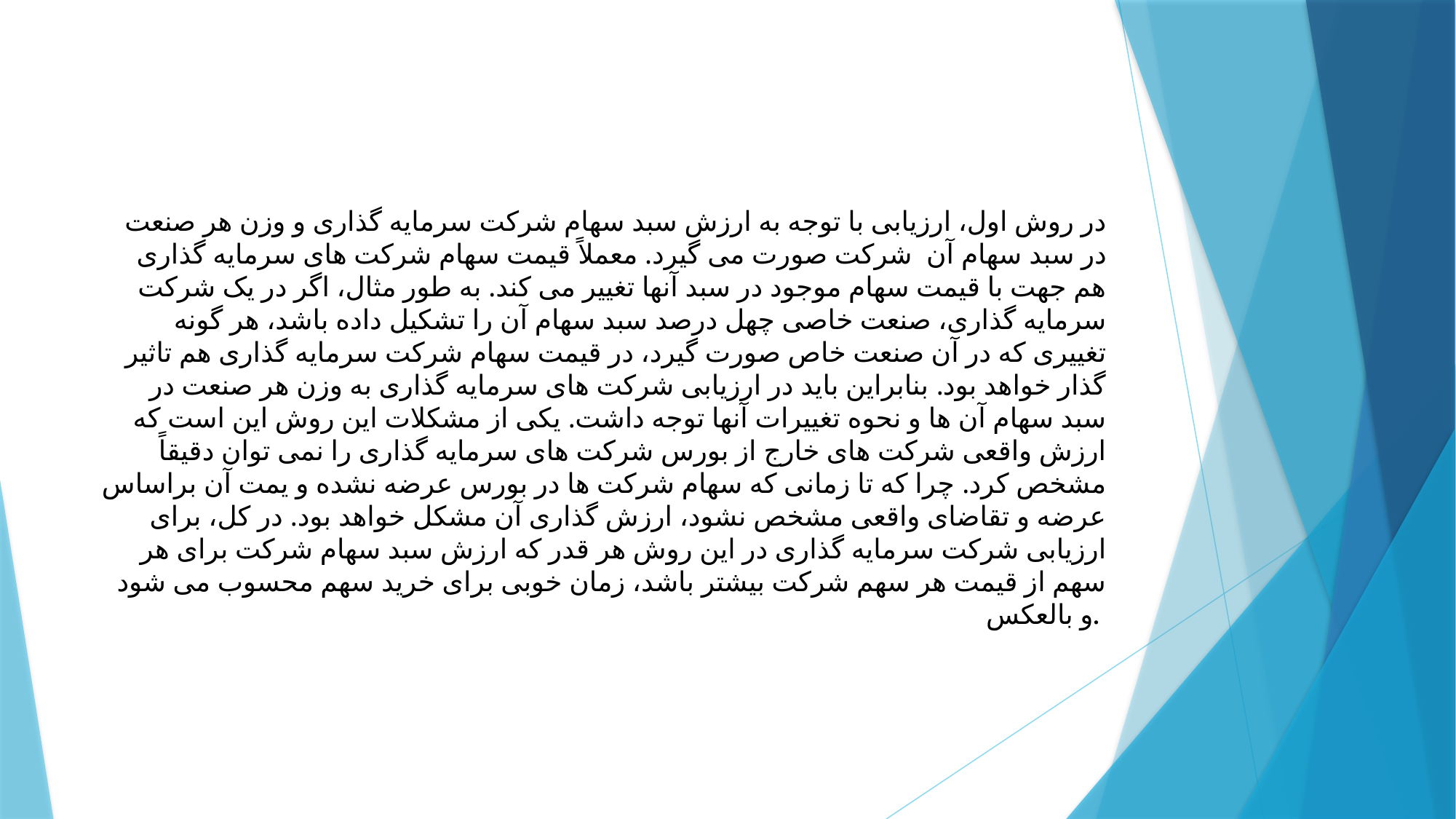

در روش اول، ارزیابی با توجه به ارزش سبد سهام شرکت سرمایه گذاری و وزن هر صنعت در سبد سهام آن  شرکت صورت می گیرد. معملاً قیمت سهام شرکت های سرمایه گذاری هم جهت با قیمت سهام موجود در سبد آنها تغییر می کند. به طور مثال، اگر در یک شرکت سرمایه گذاری، صنعت خاصی چهل درصد سبد سهام آن را تشکیل داده باشد، هر گونه تغییری که در آن صنعت خاص صورت گیرد، در قیمت سهام شرکت سرمایه گذاری هم تاثیر گذار خواهد بود. بنابراین باید در ارزیابی شرکت های سرمایه گذاری به وزن هر صنعت در سبد سهام آن ها و نحوه تغییرات آنها توجه داشت. یکی از مشکلات این روش این است که ارزش واقعی شرکت های خارج از بورس شرکت های سرمایه گذاری را نمی توان دقیقاً مشخص کرد. چرا که تا زمانی که سهام شرکت ها در بورس عرضه نشده و یمت آن براساس عرضه و تقاضای واقعی مشخص نشود، ارزش گذاری آن مشکل خواهد بود. در کل، برای ارزیابی شرکت سرمایه گذاری در این روش هر قدر که ارزش سبد سهام شرکت برای هر سهم از قیمت هر سهم شرکت بیشتر باشد، زمان خوبی برای خرید سهم محسوب می شود و بالعکس.